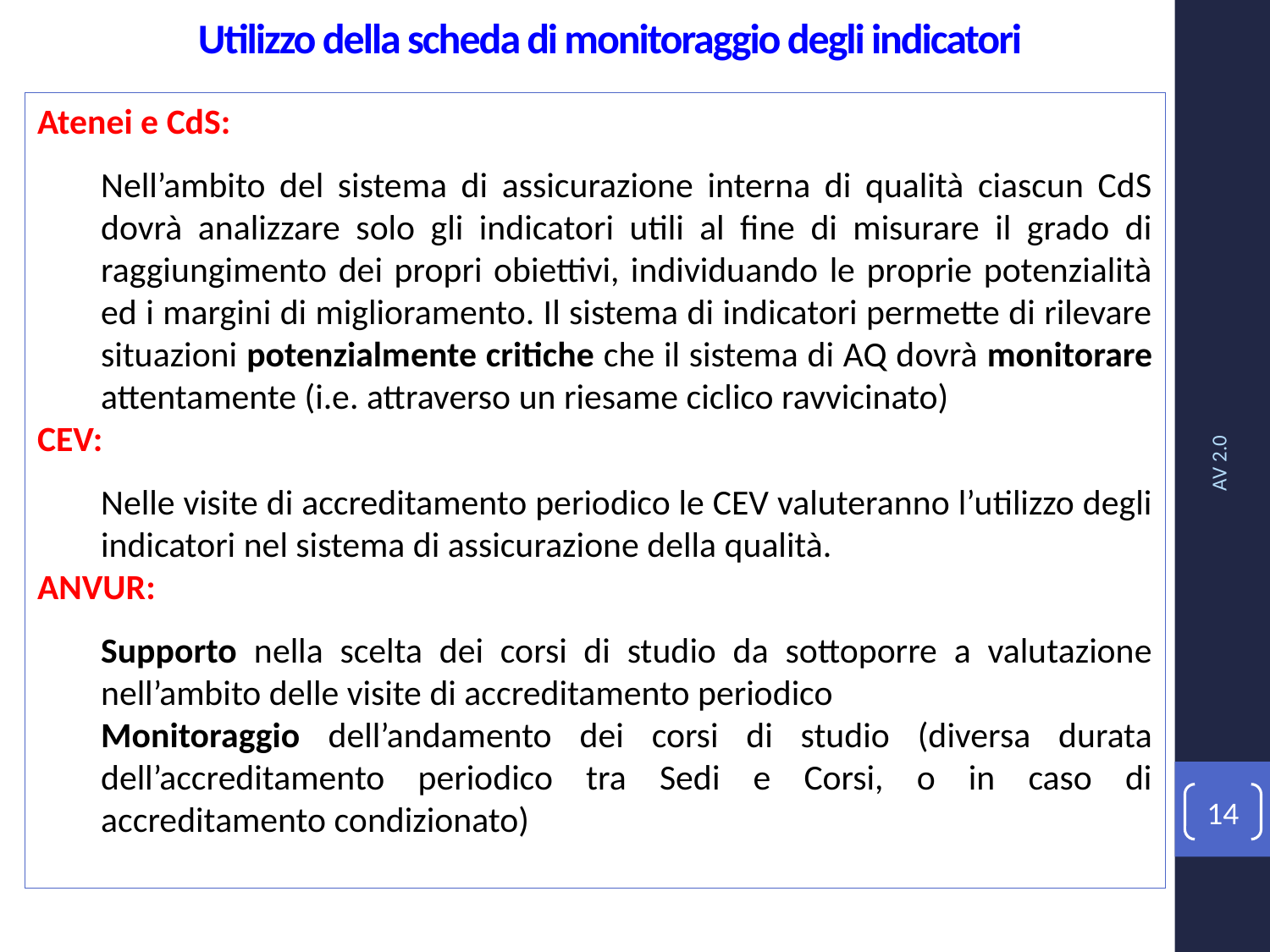

Utilizzo della scheda di monitoraggio degli indicatori
Atenei e CdS:
Nell’ambito del sistema di assicurazione interna di qualità ciascun CdS dovrà analizzare solo gli indicatori utili al fine di misurare il grado di raggiungimento dei propri obiettivi, individuando le proprie potenzialità ed i margini di miglioramento. Il sistema di indicatori permette di rilevare situazioni potenzialmente critiche che il sistema di AQ dovrà monitorare attentamente (i.e. attraverso un riesame ciclico ravvicinato)
CEV:
Nelle visite di accreditamento periodico le CEV valuteranno l’utilizzo degli indicatori nel sistema di assicurazione della qualità.
ANVUR:
Supporto nella scelta dei corsi di studio da sottoporre a valutazione nell’ambito delle visite di accreditamento periodico
Monitoraggio dell’andamento dei corsi di studio (diversa durata dell’accreditamento periodico tra Sedi e Corsi, o in caso di accreditamento condizionato)

AV 2.0
14